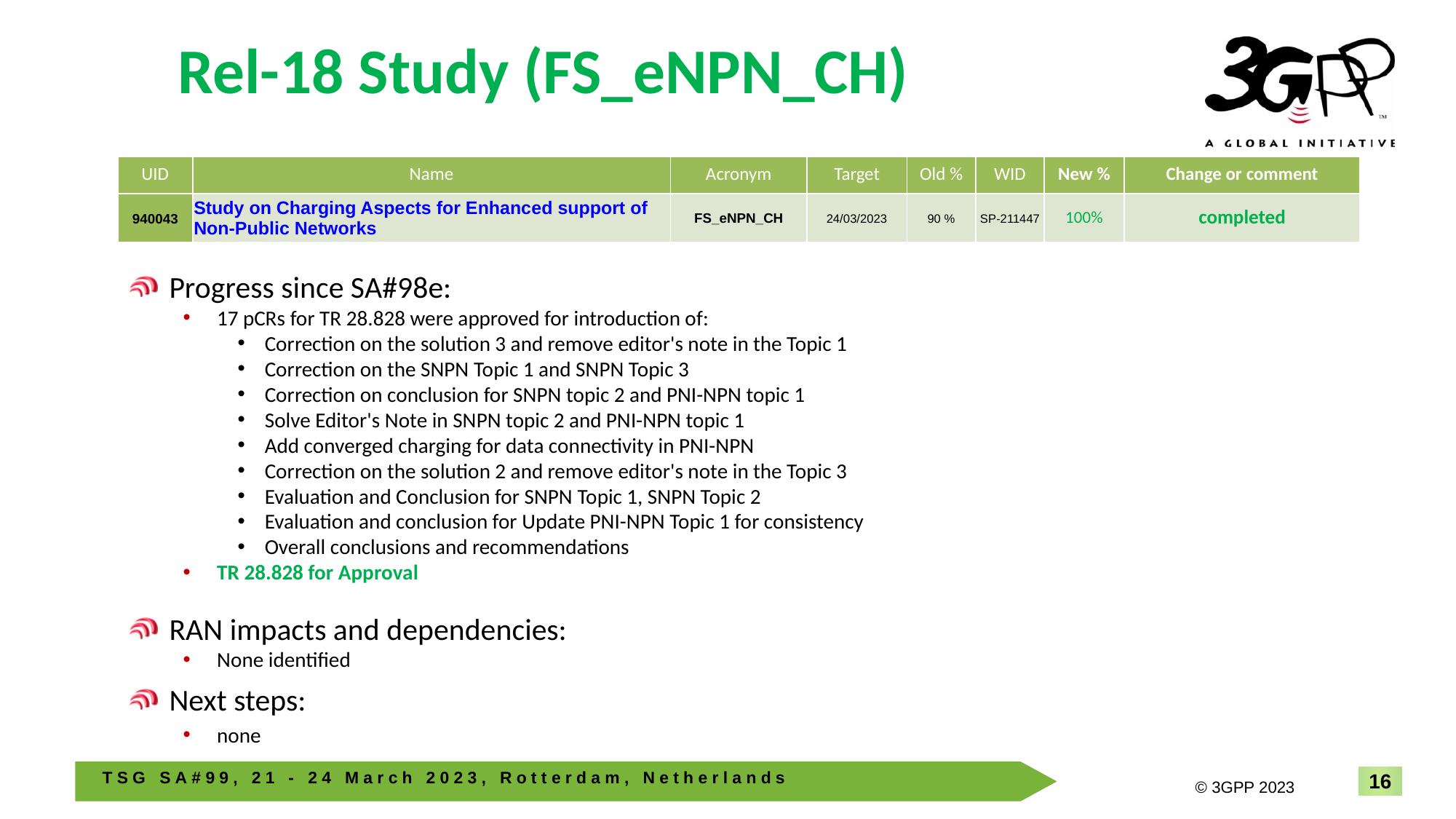

# Rel-18 Study (FS_eNPN_CH)
| UID | Name | Acronym | Target | Old % | WID | New % | Change or comment |
| --- | --- | --- | --- | --- | --- | --- | --- |
| 940043 | Study on Charging Aspects for Enhanced support of Non-Public Networks | FS\_eNPN\_CH | 24/03/2023 | 90 % | SP-211447 | 100% | completed |
Progress since SA#98e:
17 pCRs for TR 28.828 were approved for introduction of:
Correction on the solution 3 and remove editor's note in the Topic 1
Correction on the SNPN Topic 1 and SNPN Topic 3
Correction on conclusion for SNPN topic 2 and PNI-NPN topic 1
Solve Editor's Note in SNPN topic 2 and PNI-NPN topic 1
Add converged charging for data connectivity in PNI-NPN
Correction on the solution 2 and remove editor's note in the Topic 3
Evaluation and Conclusion for SNPN Topic 1, SNPN Topic 2
Evaluation and conclusion for Update PNI-NPN Topic 1 for consistency
Overall conclusions and recommendations
TR 28.828 for Approval

RAN impacts and dependencies:
None identified
Next steps:
none